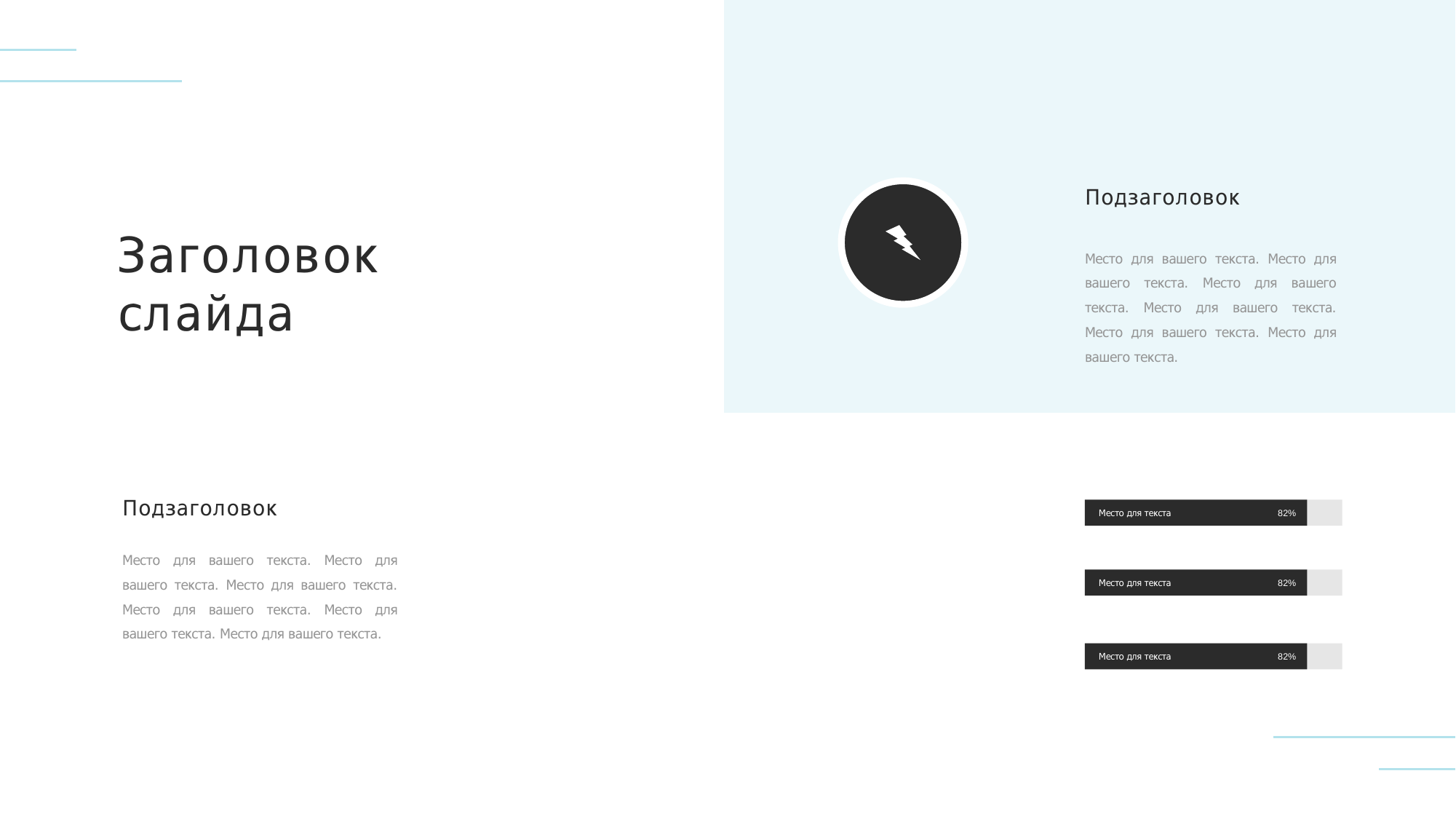

Подзаголовок
Место для вашего текста. Место для вашего текста. Место для вашего текста. Место для вашего текста. Место для вашего текста. Место для вашего текста.

Заголовок слайда
Подзаголовок
Место для вашего текста. Место для вашего текста. Место для вашего текста. Место для вашего текста. Место для вашего текста. Место для вашего текста.

82%
Место для текста

82%
Место для текста

82%
Место для текста